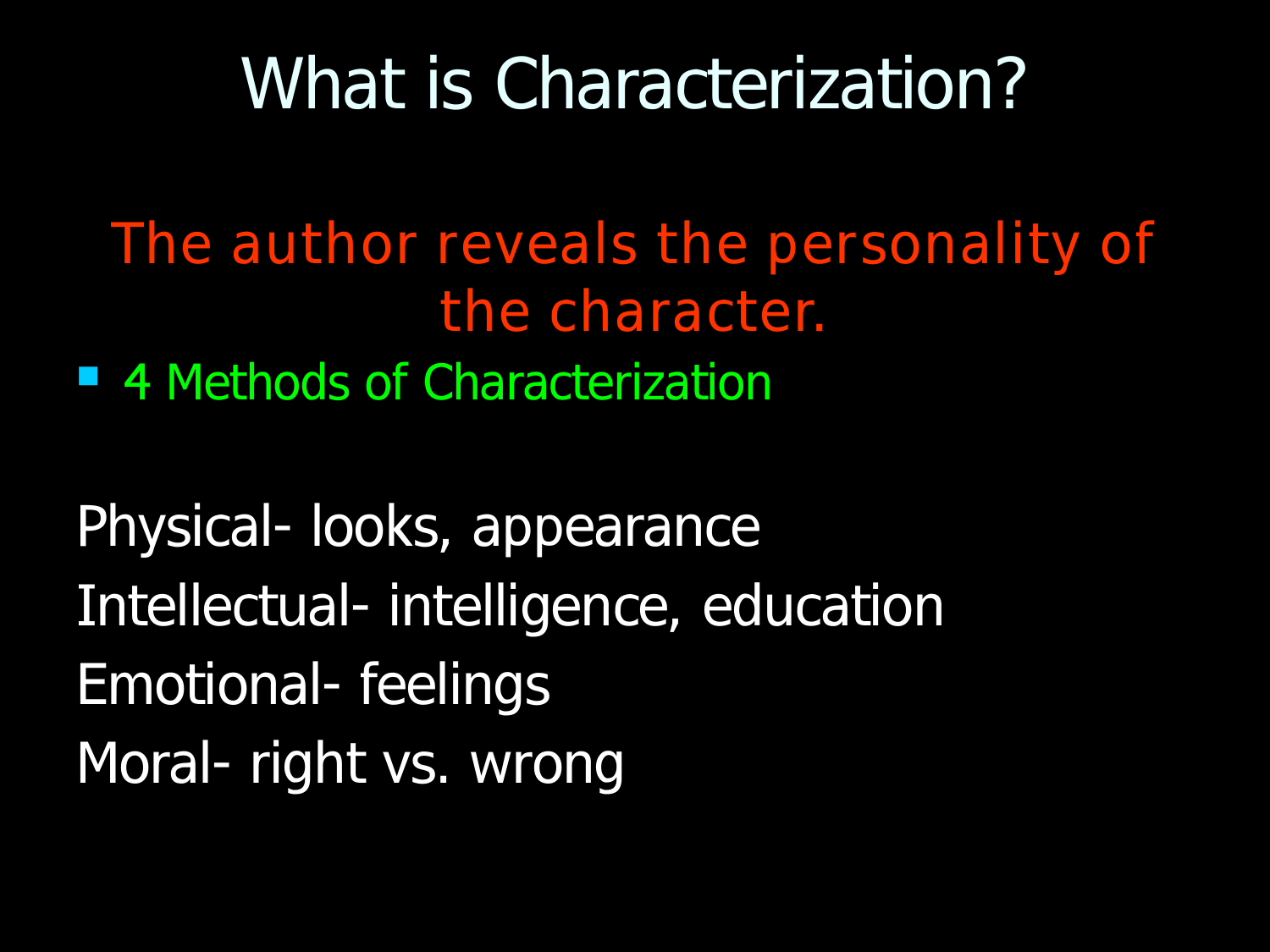

# What is Characterization? The author reveals the personality of the character.

4 Methods of Characterization

Physical- looks, appearance
Intellectual- intelligence, education
Emotional- feelings
Moral- right vs. wrong